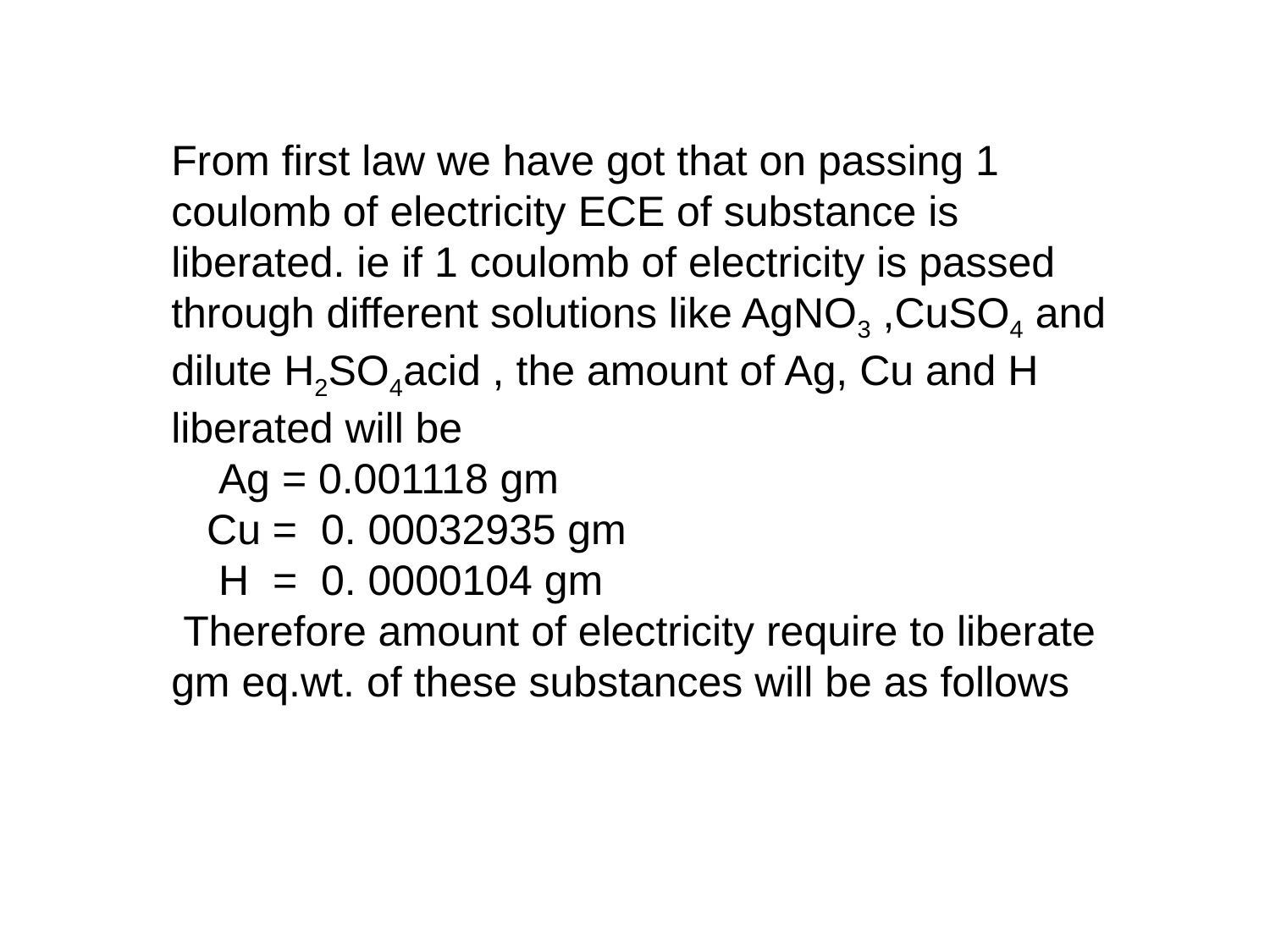

From first law we have got that on passing 1 coulomb of electricity ECE of substance is liberated. ie if 1 coulomb of electricity is passed through different solutions like AgNO3 ,CuSO4 and dilute H2SO4acid , the amount of Ag, Cu and H liberated will be
    Ag = 0.001118 gm
   Cu =  0. 00032935 gm
    H  =  0. 0000104 gm
 Therefore amount of electricity require to liberate gm eq.wt. of these substances will be as follows